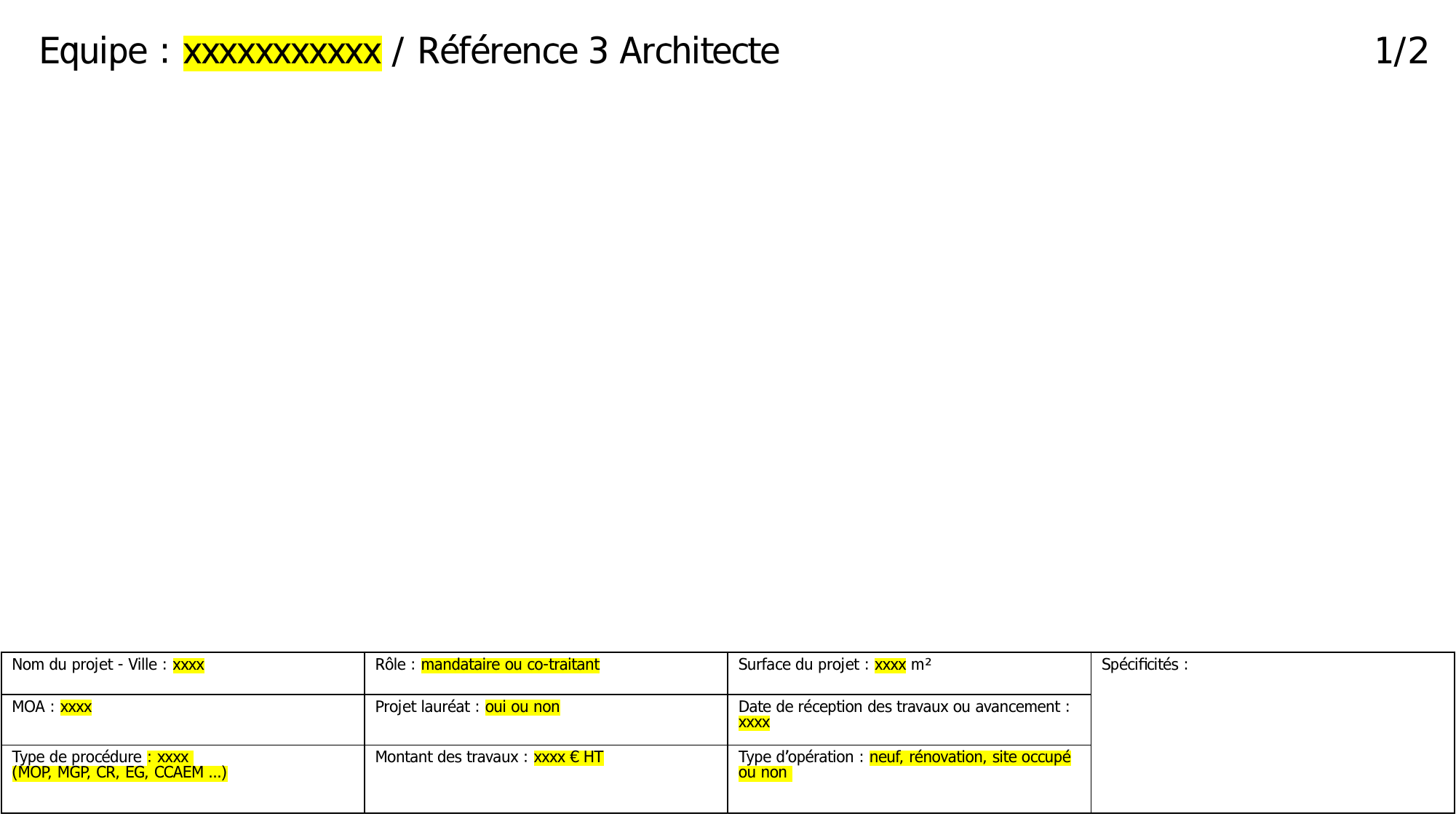

1/2
Equipe : xxxxxxxxxxx / Référence 3 Architecte
| Nom du projet - Ville : xxxx | Rôle : mandataire ou co-traitant | Surface du projet : xxxx m² | Spécificités : |
| --- | --- | --- | --- |
| MOA : xxxx | Projet lauréat : oui ou non | Date de réception des travaux ou avancement : xxxx |  |
| Type de procédure : xxxx (MOP, MGP, CR, EG, CCAEM …) | Montant des travaux : xxxx € HT | Type d’opération : neuf, rénovation, site occupé ou non |  |